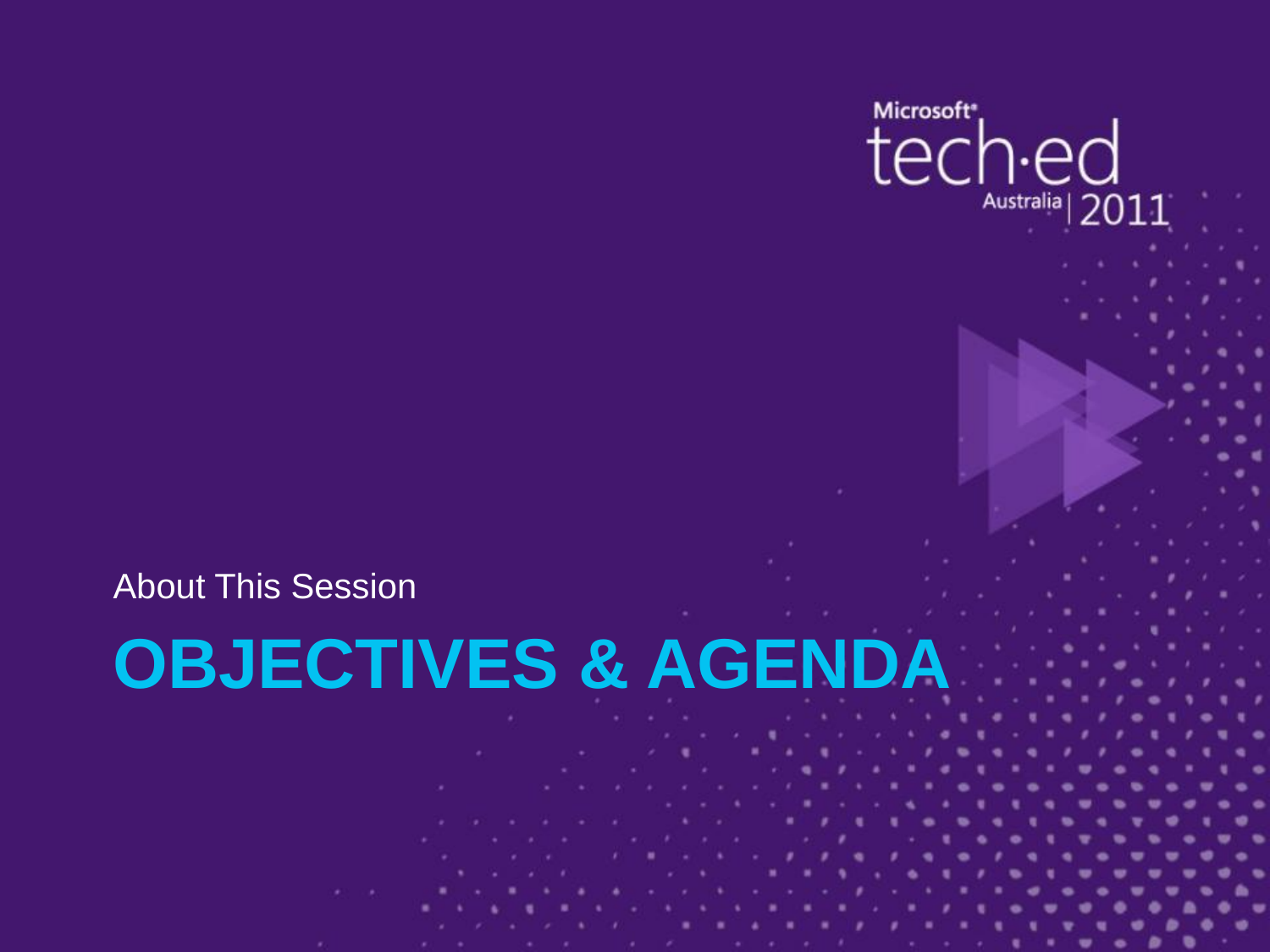

About This Session
# Objectives & Agenda